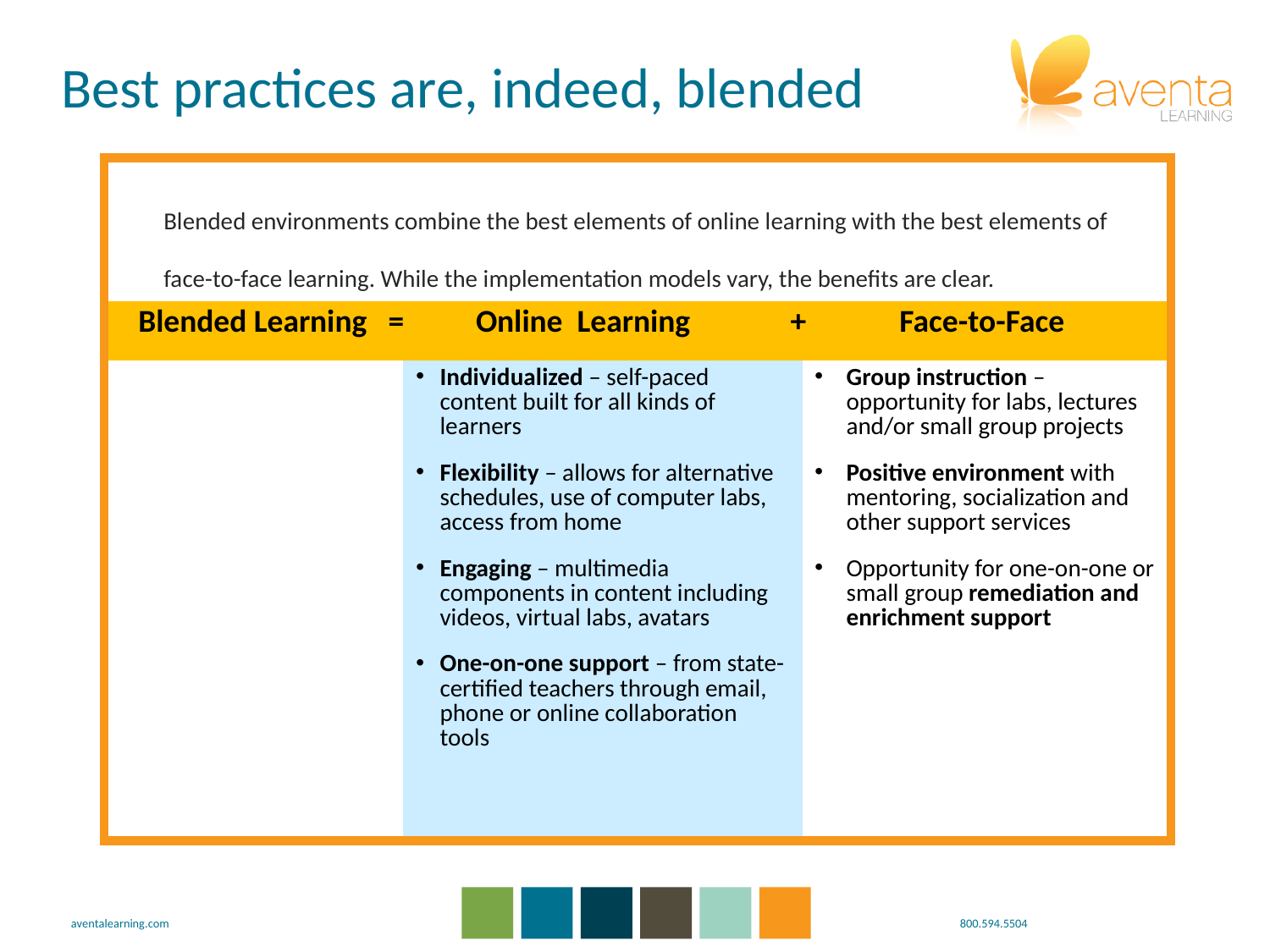

# Best practices are, indeed, blended

Blended environments combine the best elements of online learning with the best elements of face-to-face learning. While the implementation models vary, the benefits are clear.
| Blended Learning = Online Learning + Face-to-Face |  |  |
| --- | --- | --- |
|  | Individualized – self-paced content built for all kinds of learners Flexibility – allows for alternative schedules, use of computer labs, access from home Engaging – multimedia components in content including videos, virtual labs, avatars One-on-one support – from state-certified teachers through email, phone or online collaboration tools | Group instruction – opportunity for labs, lectures and/or small group projects Positive environment with mentoring, socialization and other support services Opportunity for one-on-one or small group remediation and enrichment support |